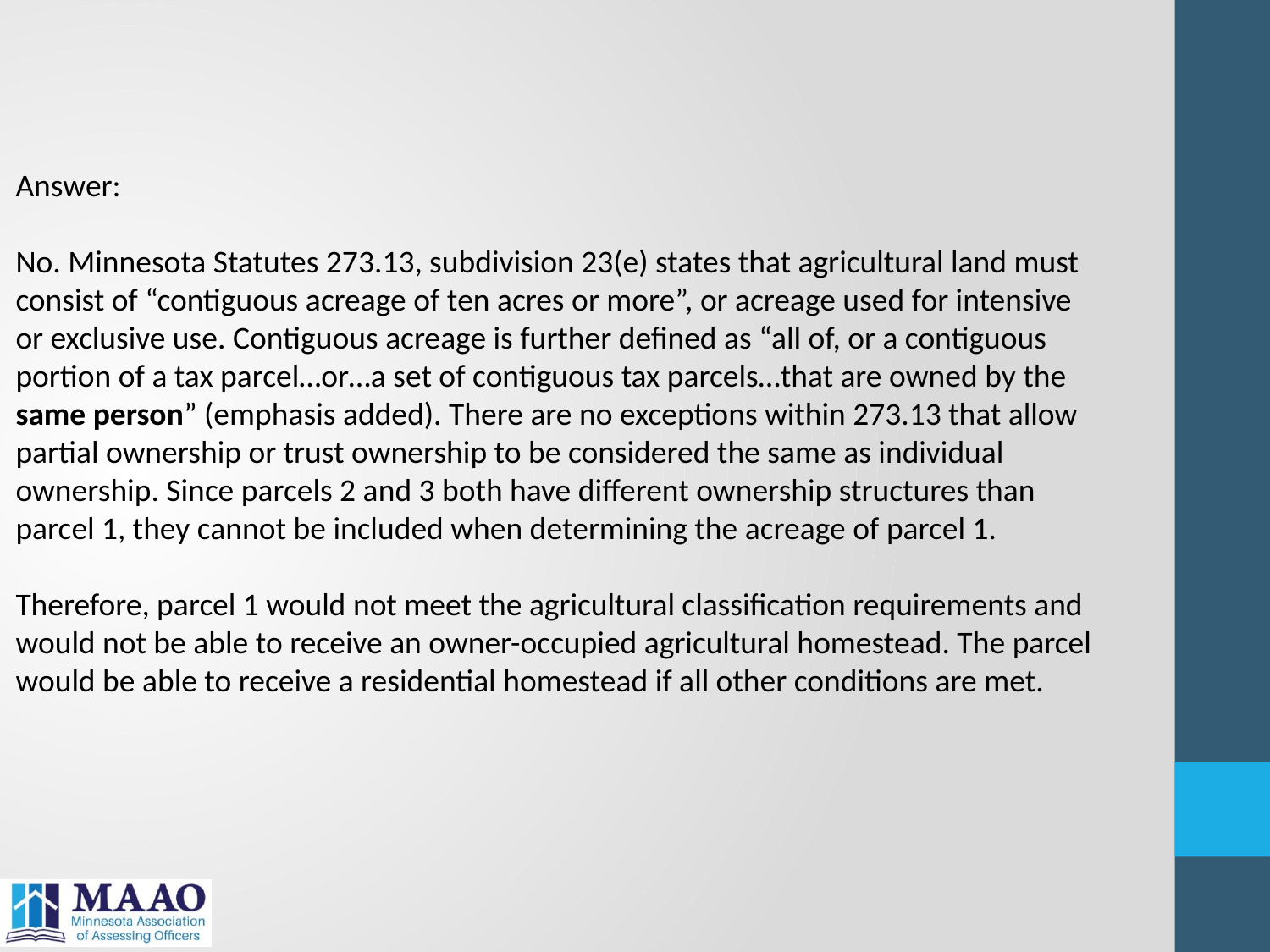

Answer:

No. Minnesota Statutes 273.13, subdivision 23(e) states that agricultural land must consist of “contiguous acreage of ten acres or more”, or acreage used for intensive or exclusive use. Contiguous acreage is further defined as “all of, or a contiguous portion of a tax parcel…or…a set of contiguous tax parcels…that are owned by the same person” (emphasis added). There are no exceptions within 273.13 that allow partial ownership or trust ownership to be considered the same as individual ownership. Since parcels 2 and 3 both have different ownership structures than parcel 1, they cannot be included when determining the acreage of parcel 1.

Therefore, parcel 1 would not meet the agricultural classification requirements and would not be able to receive an owner-occupied agricultural homestead. The parcel would be able to receive a residential homestead if all other conditions are met.